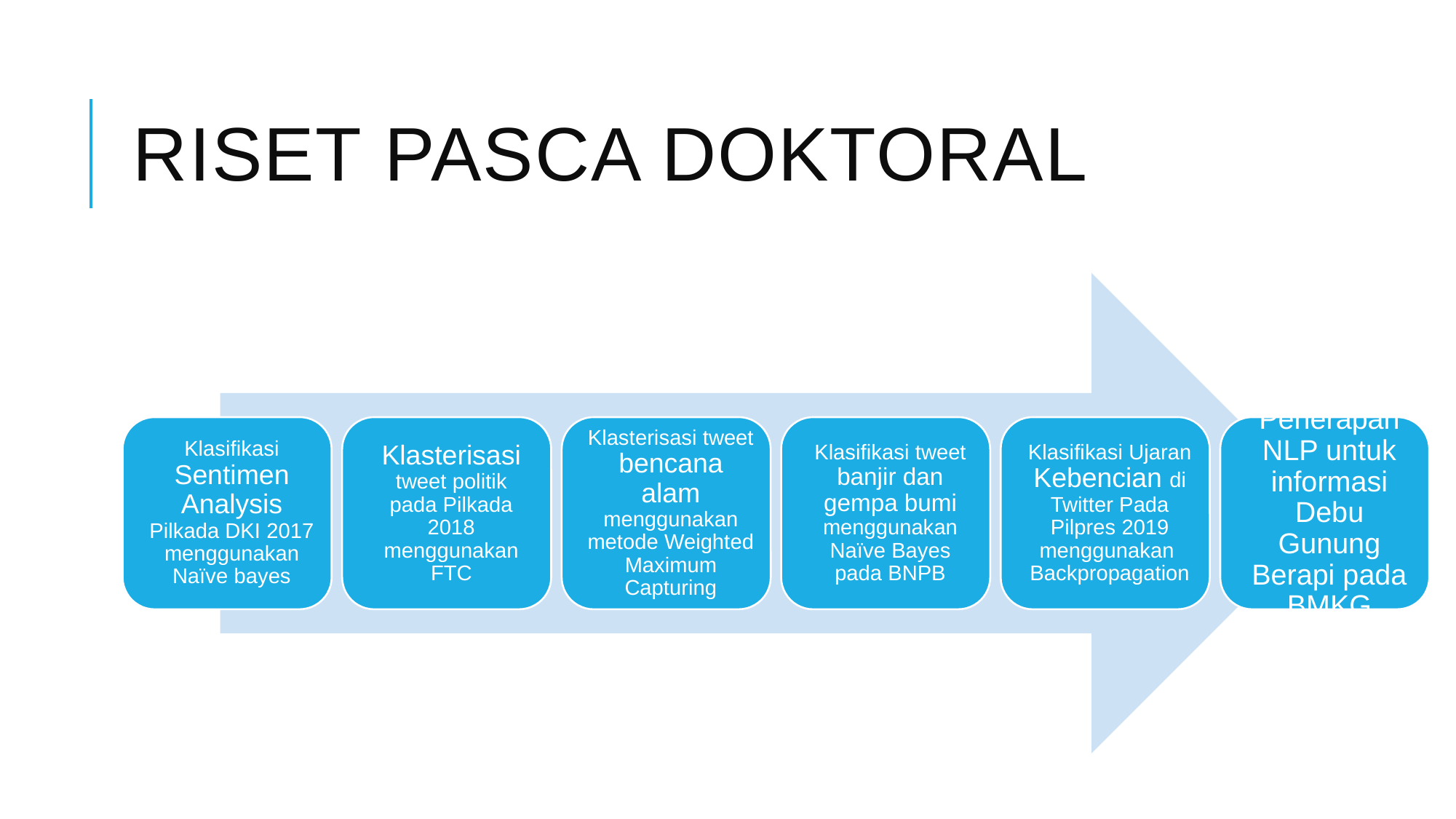

# Riset Pasca Doktoral
Klasifikasi Sentimen Analysis Pilkada DKI 2017 menggunakan Naïve bayes
Klasterisasi tweet politik pada Pilkada 2018 menggunakan FTC
Klasterisasi tweet bencana alam menggunakan metode Weighted Maximum Capturing
Klasifikasi tweet banjir dan gempa bumi menggunakan Naïve Bayes pada BNPB
Klasifikasi Ujaran Kebencian di Twitter Pada Pilpres 2019 menggunakan  Backpropagation
Penerapan NLP untuk informasi Debu Gunung Berapi pada BMKG